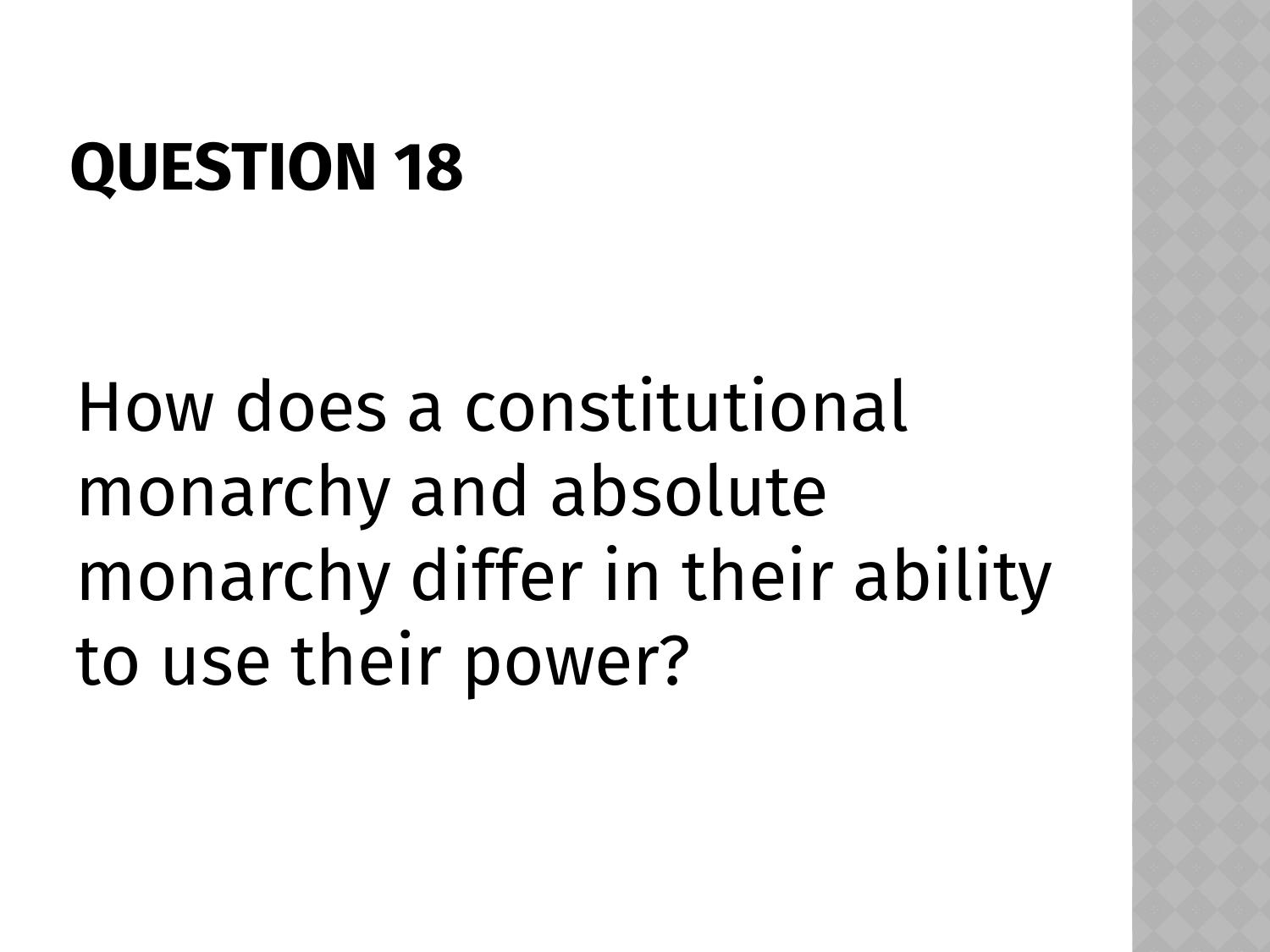

# Question 18

How does a constitutional monarchy and absolute monarchy differ in their ability to use their power?